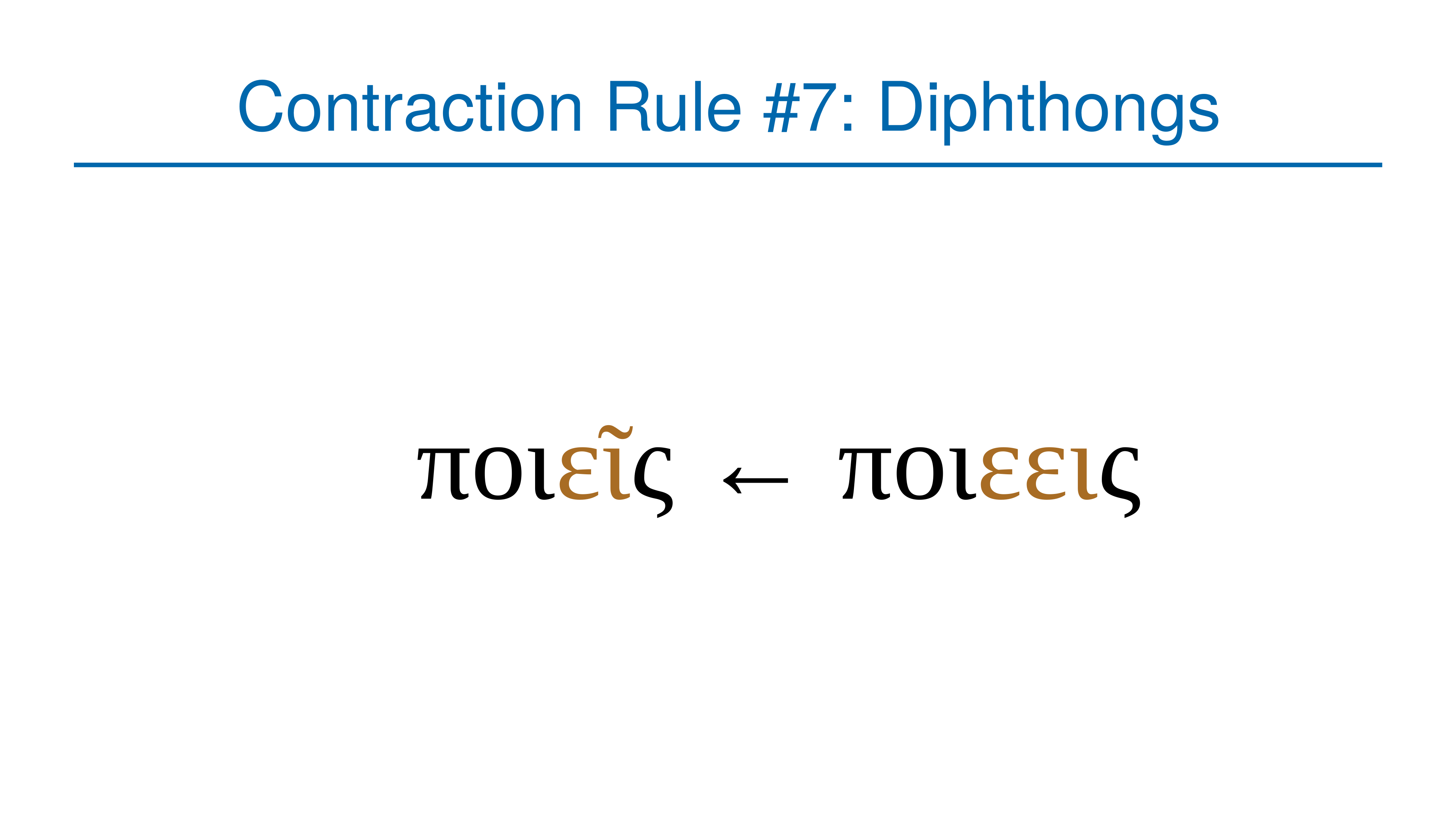

# Contraction Rule #7: Diphthongs
ποιεῖς ← ποιεεις